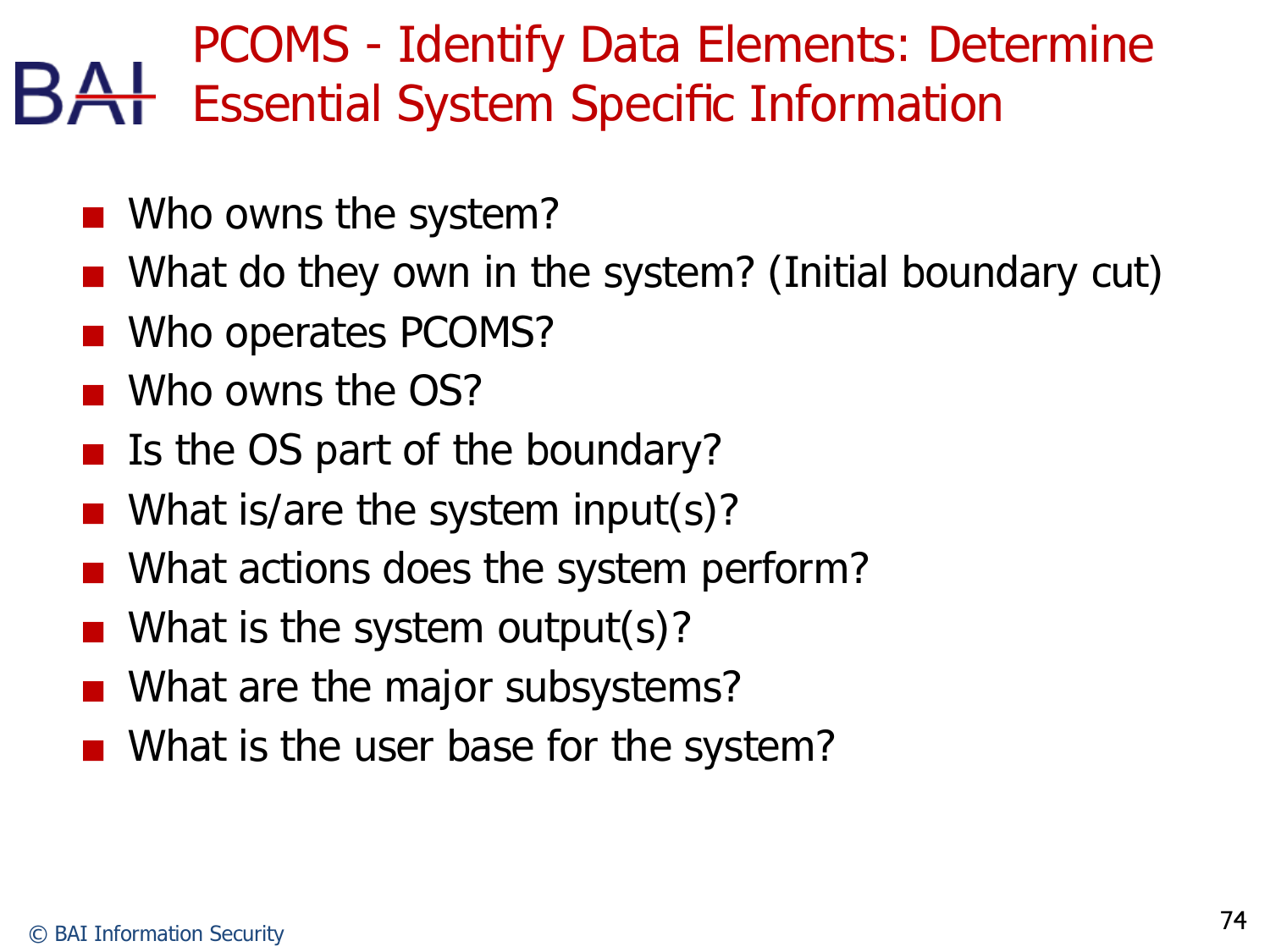

# PCOMS - Identify Data Elements: Determine Essential System Specific Information
Who owns the system?
What do they own in the system? (Initial boundary cut)
Who operates PCOMS?
Who owns the OS?
Is the OS part of the boundary?
What is/are the system input(s)?
What actions does the system perform?
What is the system output(s)?
What are the major subsystems?
What is the user base for the system?